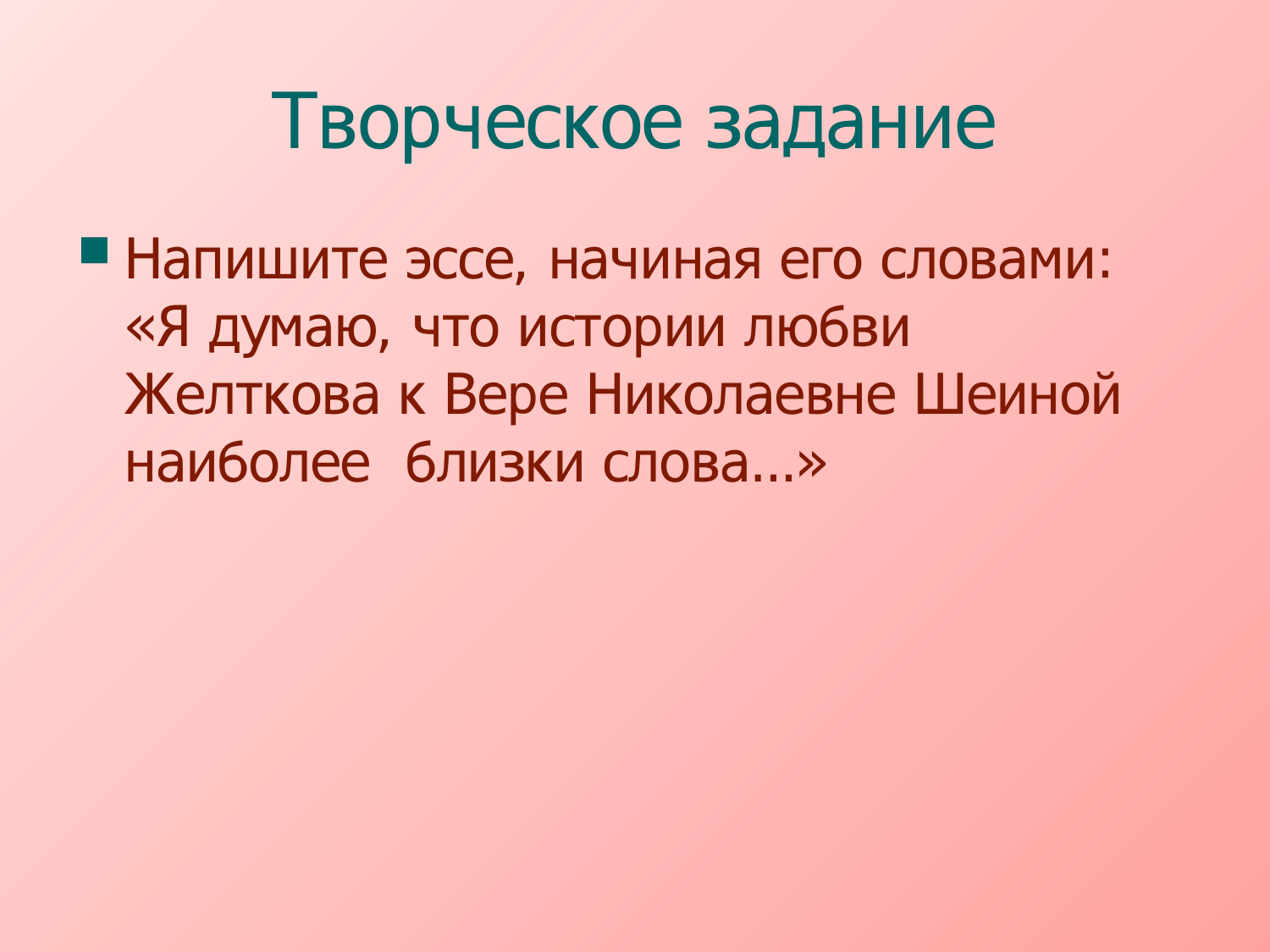

# Творческое задание
Напишите эссе, начиная его словами: «Я думаю, что истории любви  Желткова к Вере Николаевне Шеиной наиболее  близки слова…»